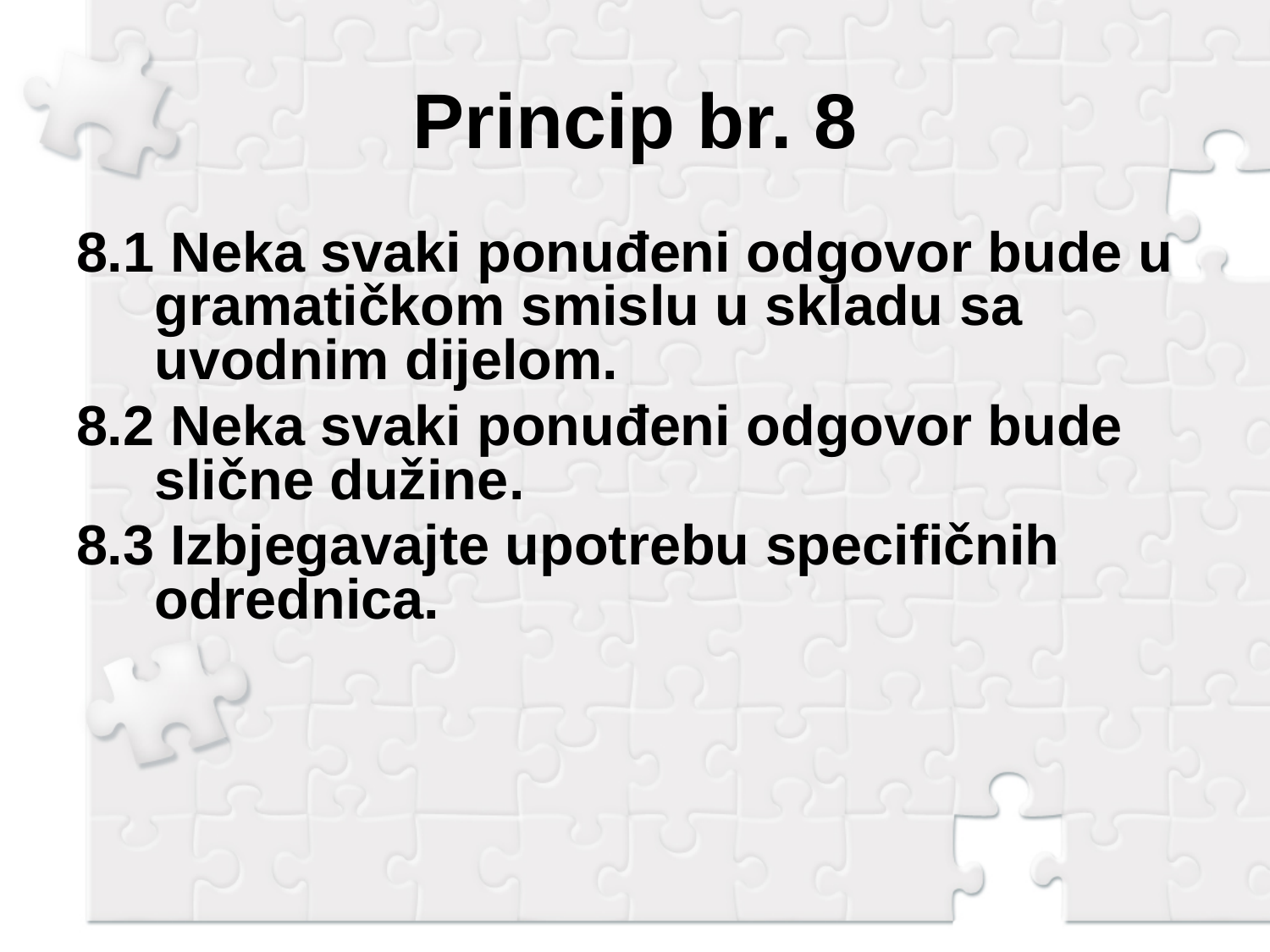

# Princip br. 8
8.1 Neka svaki ponuđeni odgovor bude u gramatičkom smislu u skladu sa uvodnim dijelom.
8.2 Neka svaki ponuđeni odgovor bude slične dužine.
8.3 Izbjegavajte upotrebu specifičnih odrednica.